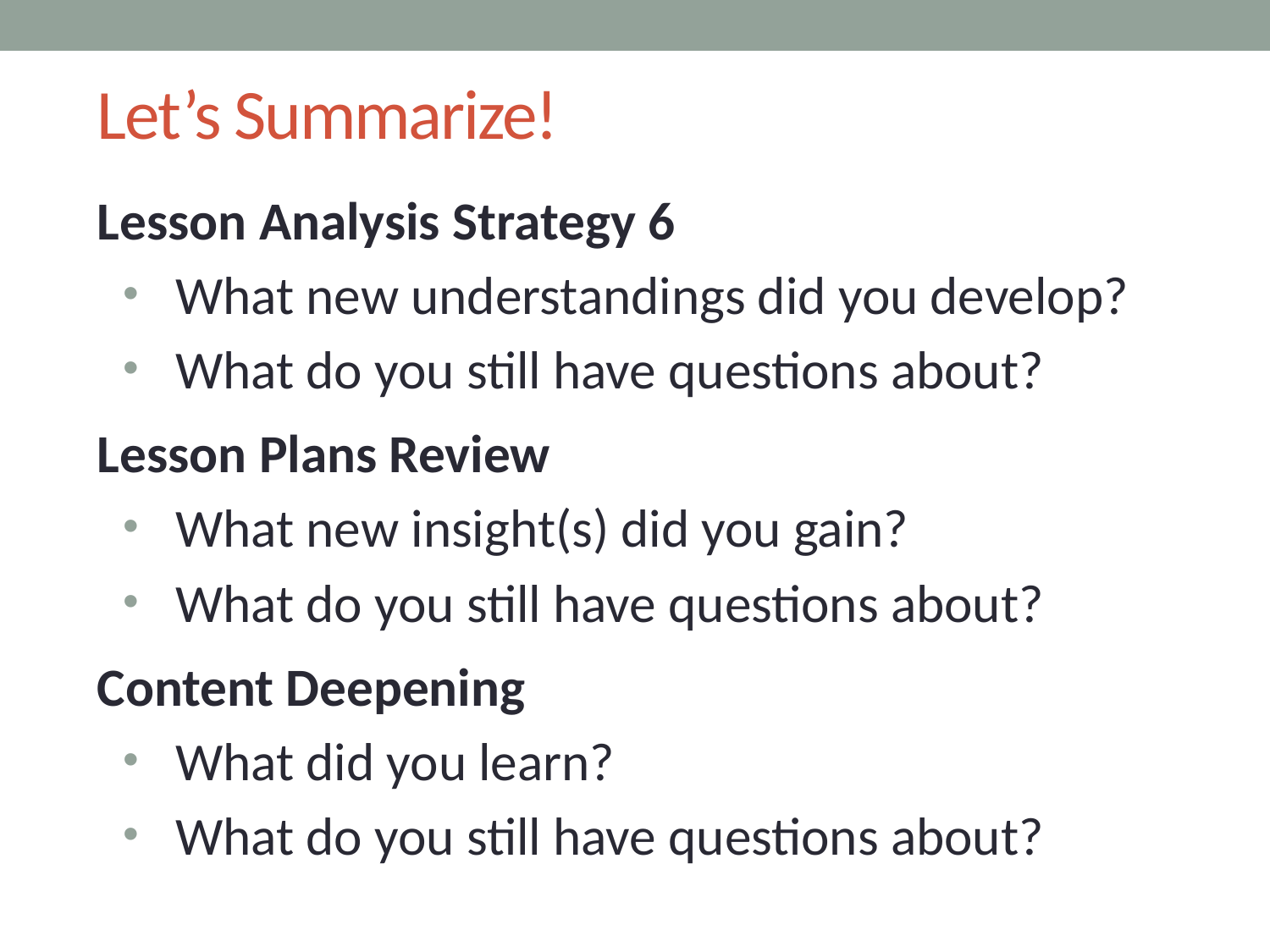

# Let’s Summarize!
Lesson Analysis Strategy 6
What new understandings did you develop?
What do you still have questions about?
Lesson Plans Review
What new insight(s) did you gain?
What do you still have questions about?
Content Deepening
What did you learn?
What do you still have questions about?